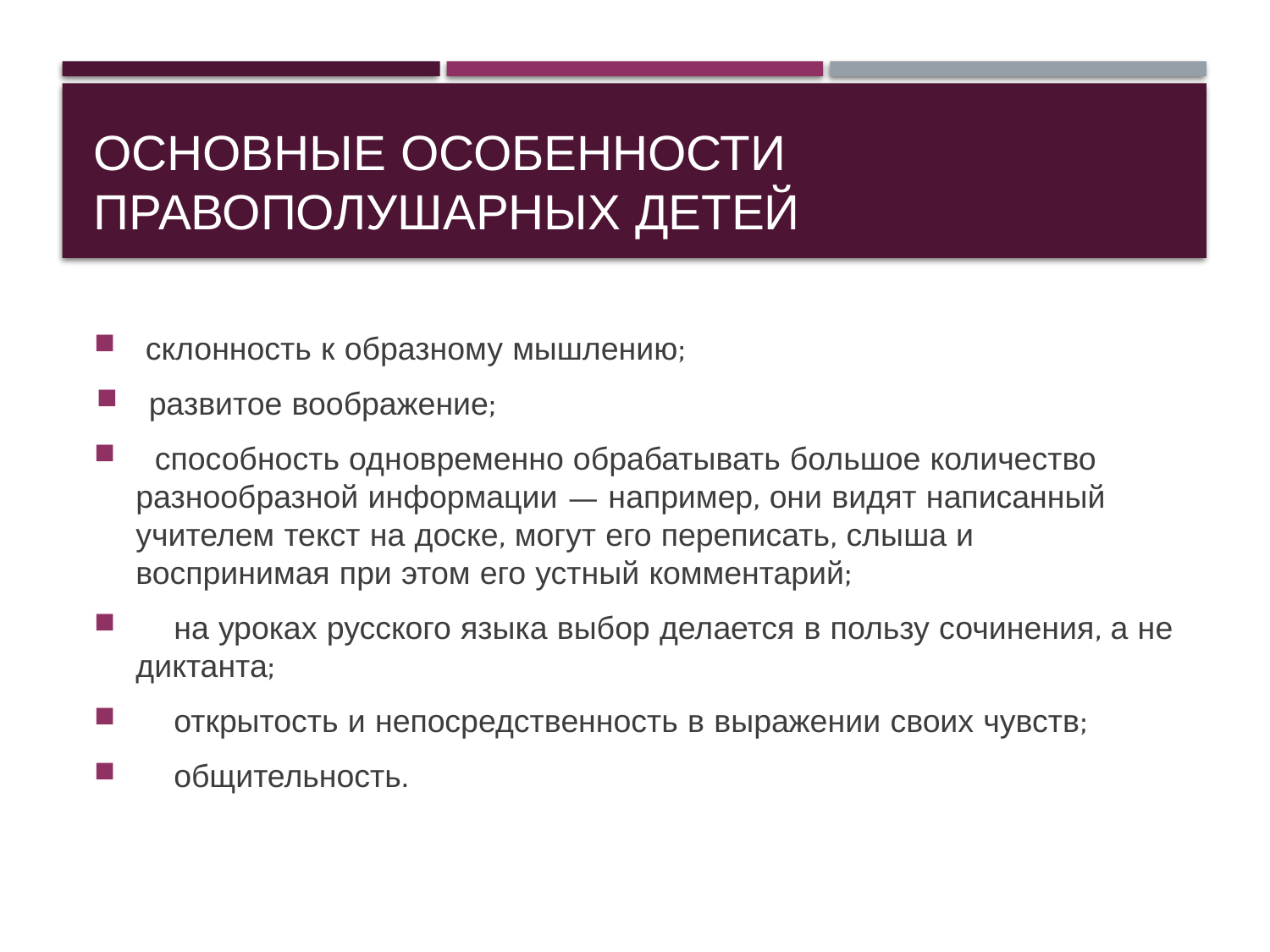

# Основные особенности правополушарных детей
 склонность к образному мышлению;
  развитое воображение;
  способность одновременно обрабатывать большое количество разнообразной информации — например, они видят написанный учителем текст на доске, могут его переписать, слыша и воспринимая при этом его устный комментарий;
    на уроках русского языка выбор делается в пользу сочинения, а не диктанта;
    открытость и непосредственность в выражении своих чувств;
    общительность.